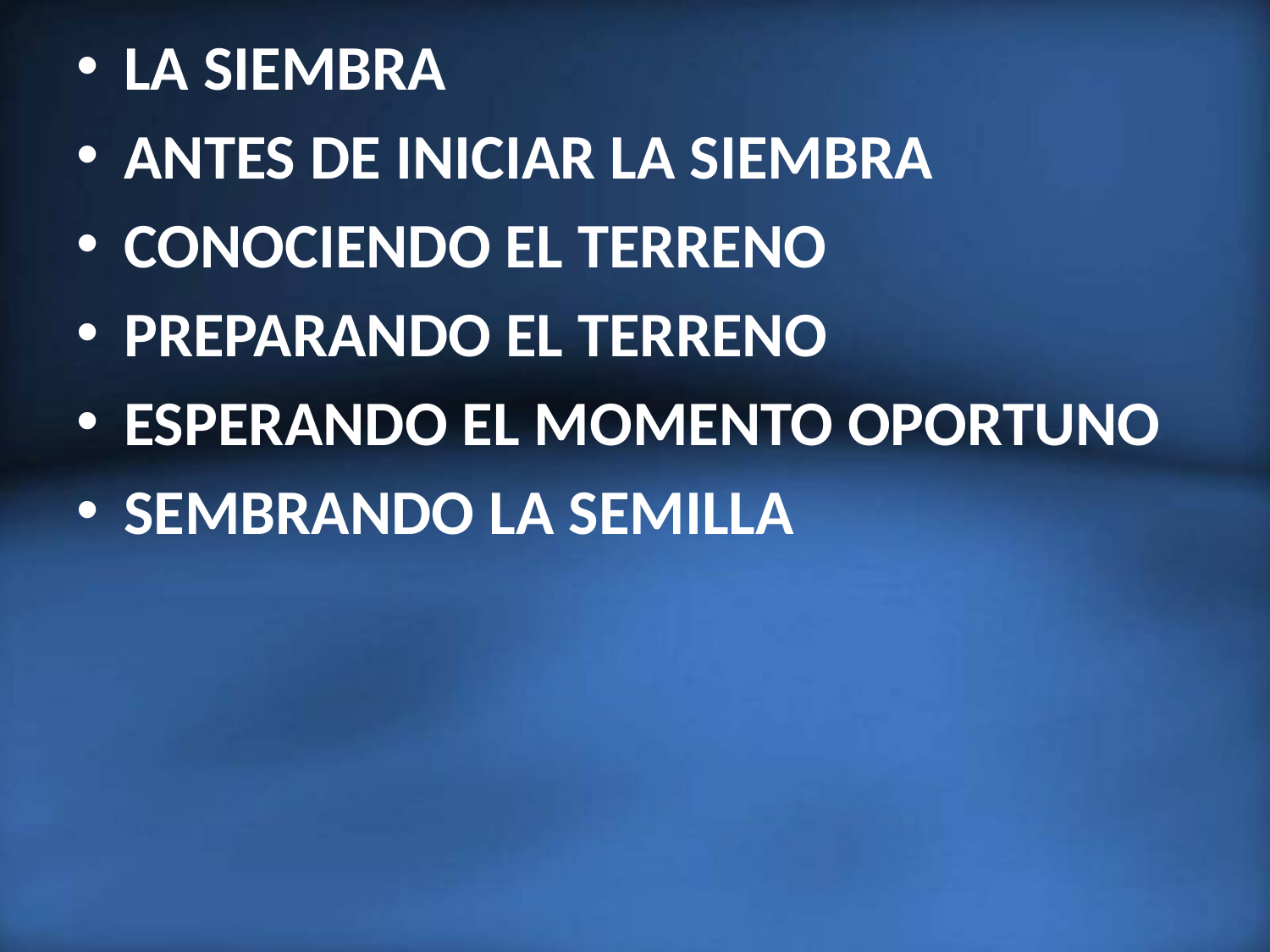

LA SIEMBRA
ANTES DE INICIAR LA SIEMBRA
CONOCIENDO EL TERRENO
PREPARANDO EL TERRENO
ESPERANDO EL MOMENTO OPORTUNO
SEMBRANDO LA SEMILLA